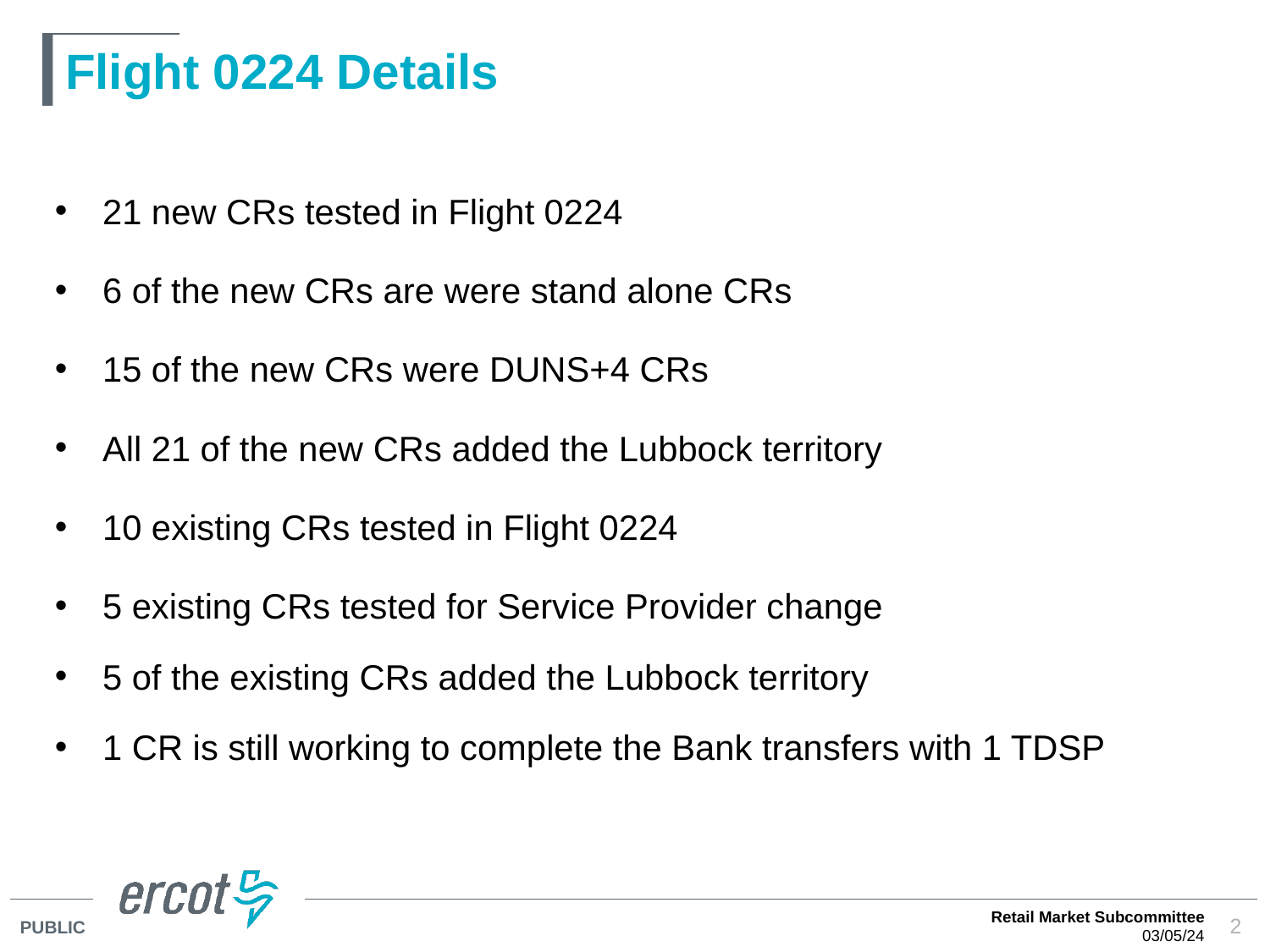

# Flight 0224 Details
21 new CRs tested in Flight 0224
6 of the new CRs are were stand alone CRs
15 of the new CRs were DUNS+4 CRs
All 21 of the new CRs added the Lubbock territory
10 existing CRs tested in Flight 0224
5 existing CRs tested for Service Provider change
5 of the existing CRs added the Lubbock territory
1 CR is still working to complete the Bank transfers with 1 TDSP

Retail Market Subcommittee
03/05/24
2